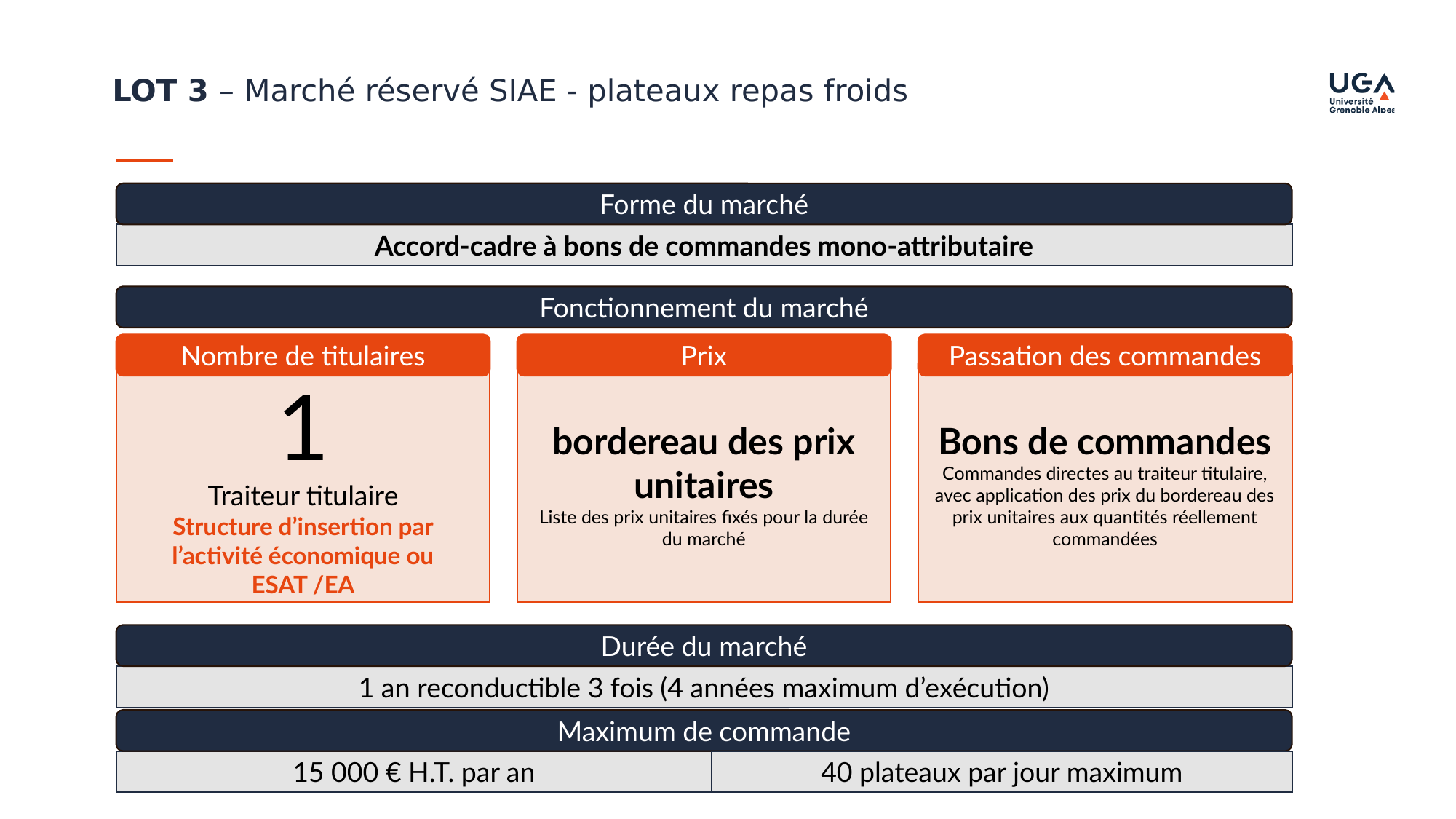

LOT 3 – Marché réservé SIAE - plateaux repas froids
Forme du marché
Accord-cadre à bons de commandes mono-attributaire
Fonctionnement du marché
Nombre de titulaires
Prix
Passation des commandes
1
Traiteur titulaire
Structure d’insertion par l’activité économique ou ESAT /EA
bordereau des prix unitaires
Liste des prix unitaires fixés pour la durée du marché
Bons de commandes
Commandes directes au traiteur titulaire, avec application des prix du bordereau des prix unitaires aux quantités réellement commandées
Durée du marché
1 an reconductible 3 fois (4 années maximum d’exécution)
Maximum de commande
15 000 € H.T. par an
40 plateaux par jour maximum